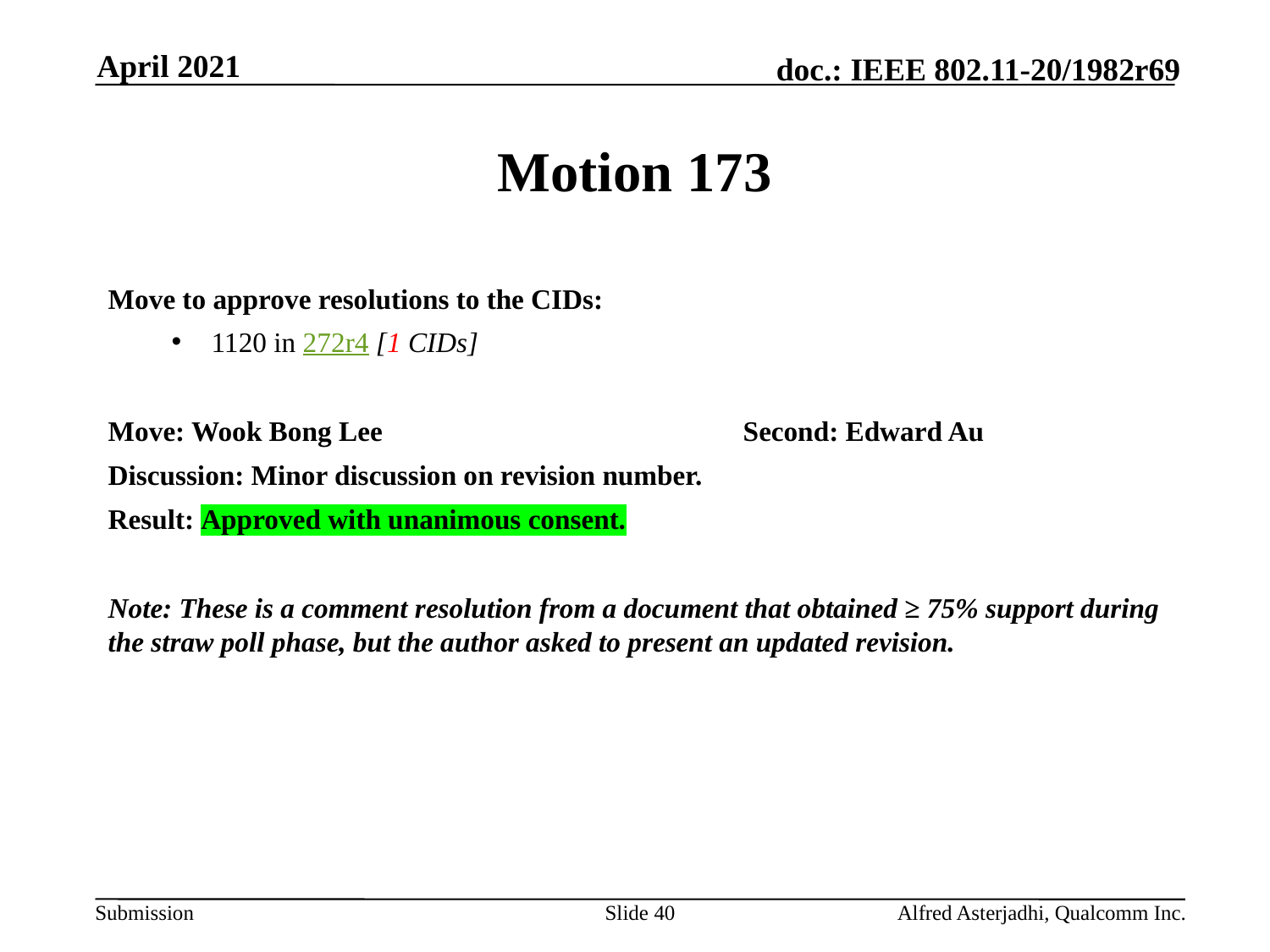

April 2021
# Motion 173
Move to approve resolutions to the CIDs:
1120 in 272r4 [1 CIDs]

Move: Wook Bong Lee			Second: Edward Au
Discussion: Minor discussion on revision number.
Result: Approved with unanimous consent.

Note: These is a comment resolution from a document that obtained ≥ 75% support during the straw poll phase, but the author asked to present an updated revision.
Slide 40
Alfred Asterjadhi, Qualcomm Inc.